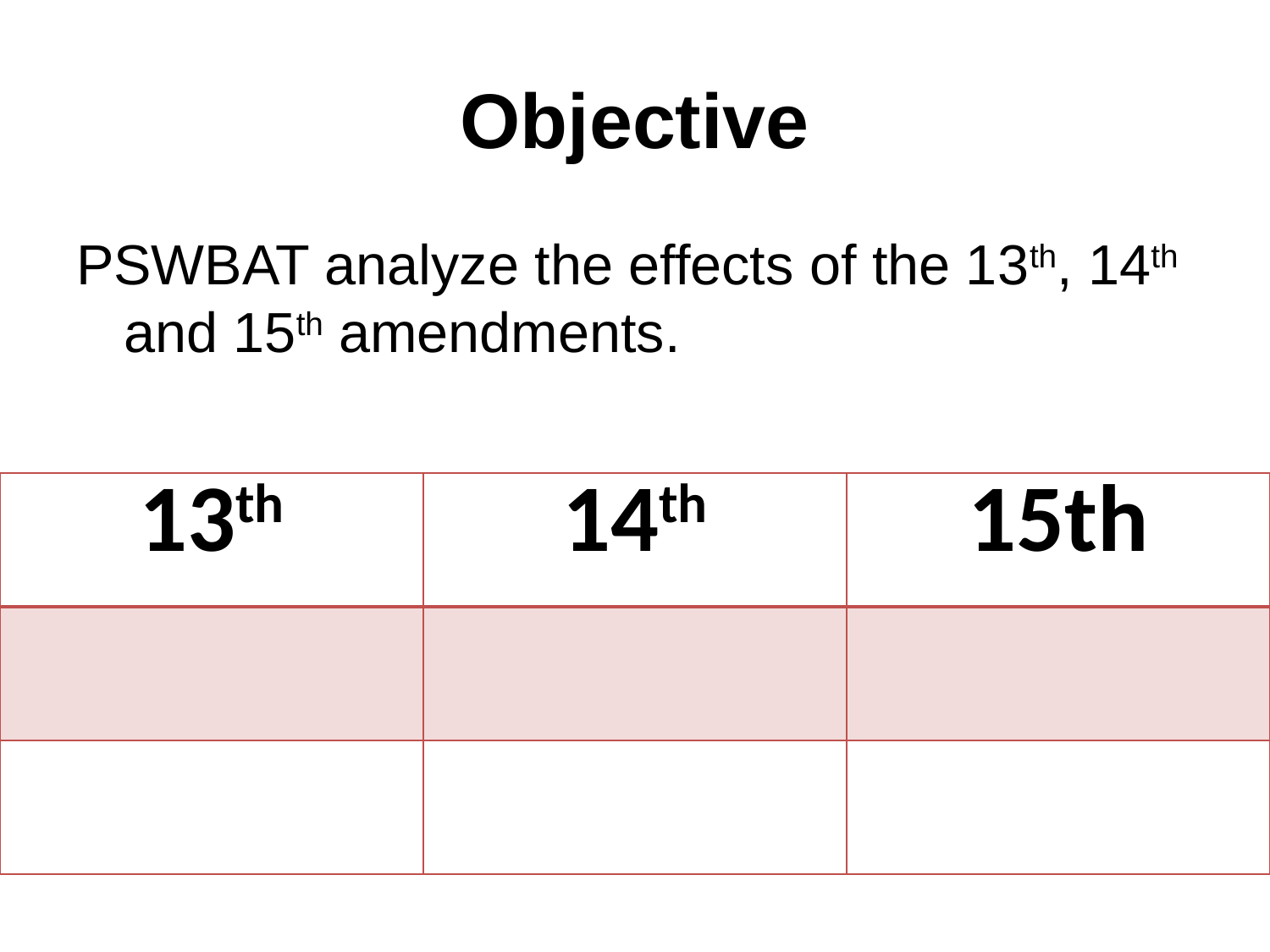

# Objective
PSWBAT analyze the effects of the 13th, 14th and 15th amendments.
| 13th | 14th | 15th |
| --- | --- | --- |
|  |  |  |
|  |  |  |